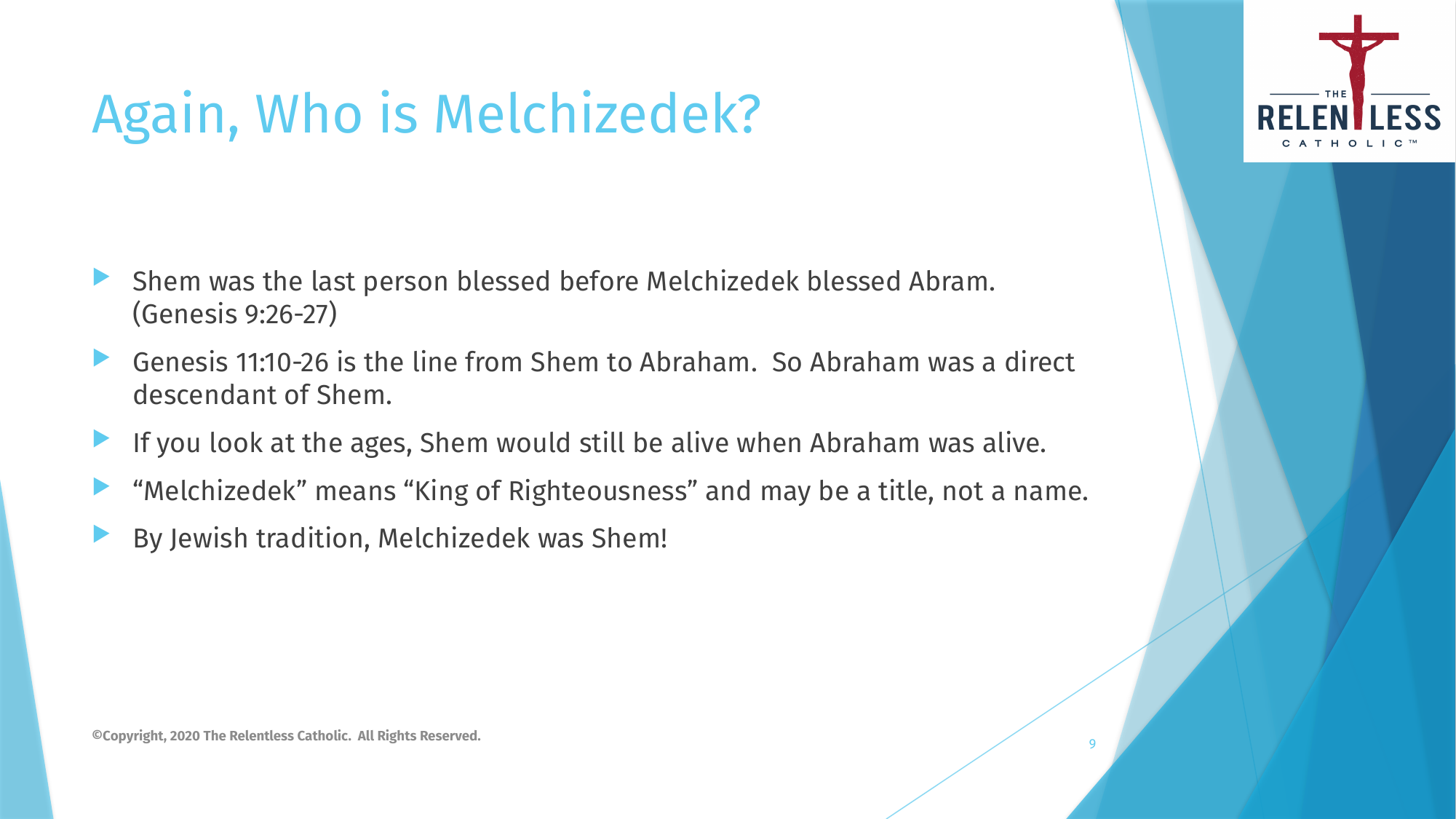

# Again, Who is Melchizedek?
Shem was the last person blessed before Melchizedek blessed Abram. (Genesis 9:26-27)
Genesis 11:10-26 is the line from Shem to Abraham.  So Abraham was a direct descendant of Shem.
If you look at the ages, Shem would still be alive when Abraham was alive.
“Melchizedek” means “King of Righteousness” and may be a title, not a name.
By Jewish tradition, Melchizedek was Shem!
©Copyright, 2020 The Relentless Catholic.  All Rights Reserved.

9